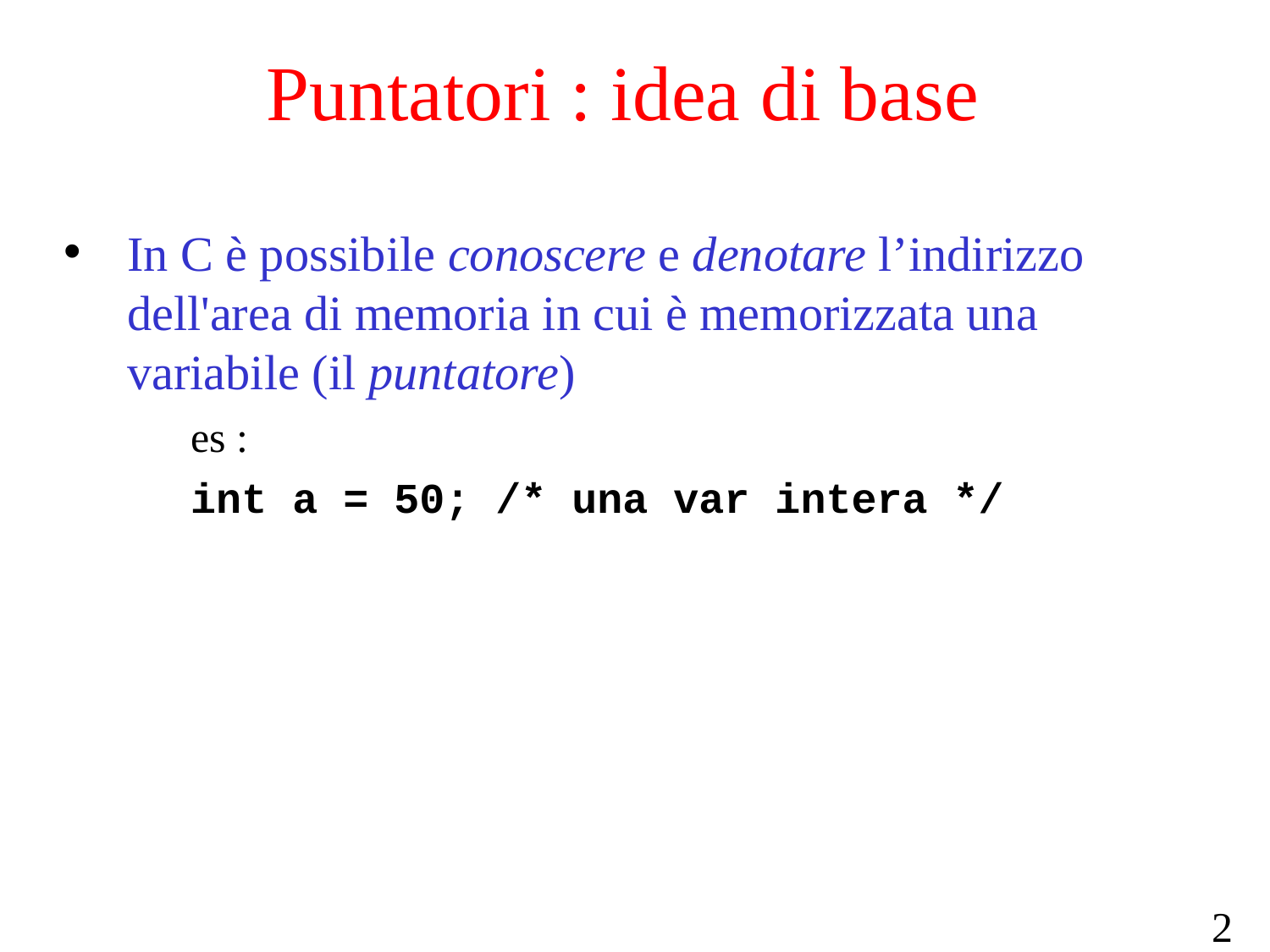

# Puntatori : idea di base
In C è possibile conoscere e denotare l’indirizzo dell'area di memoria in cui è memorizzata una variabile (il puntatore)
es :
int a = 50; /* una var intera */

2